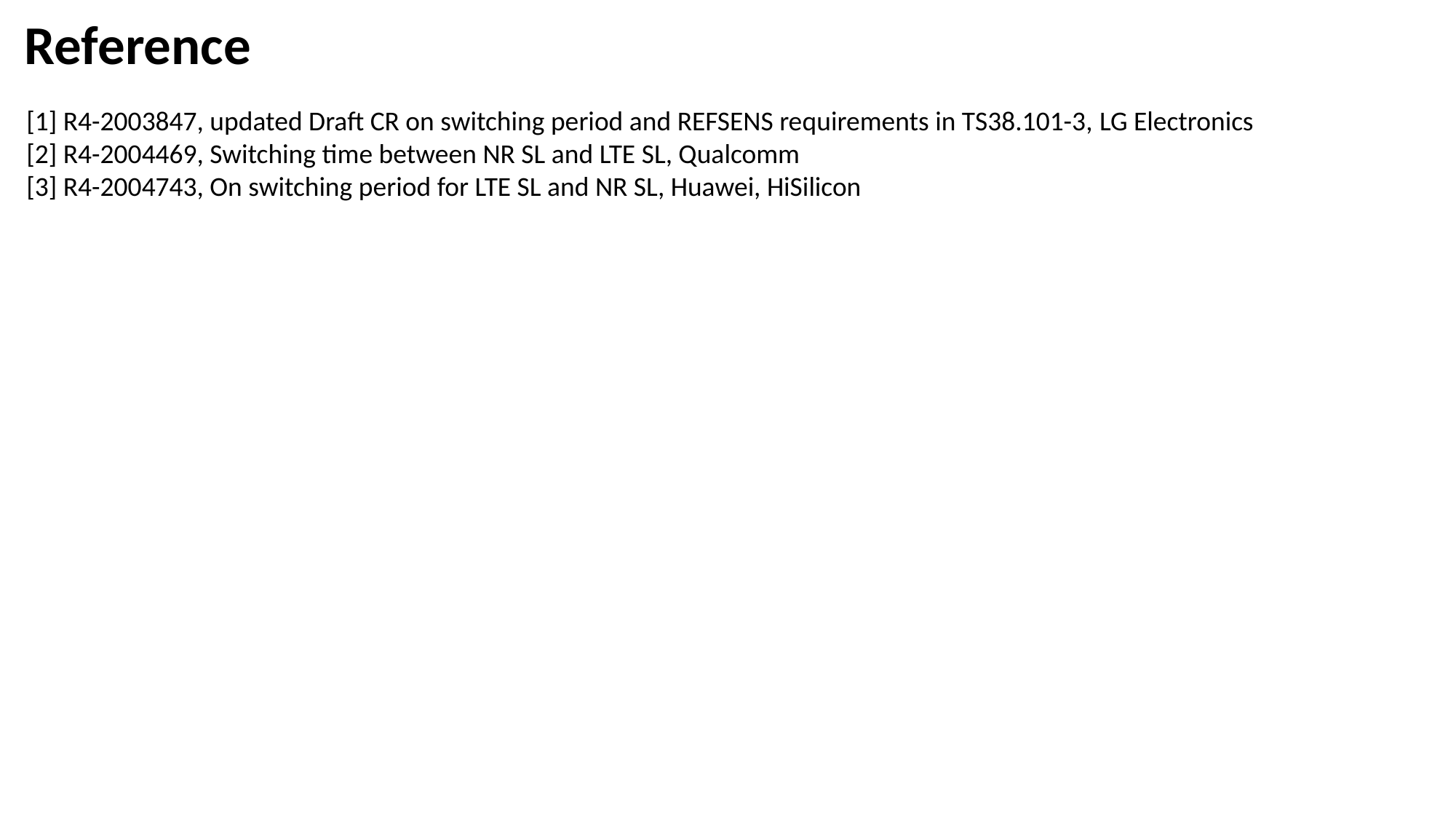

Reference
[1] R4-2003847, updated Draft CR on switching period and REFSENS requirements in TS38.101-3, LG Electronics
[2] R4-2004469, Switching time between NR SL and LTE SL, Qualcomm
[3] R4-2004743, On switching period for LTE SL and NR SL, Huawei, HiSilicon